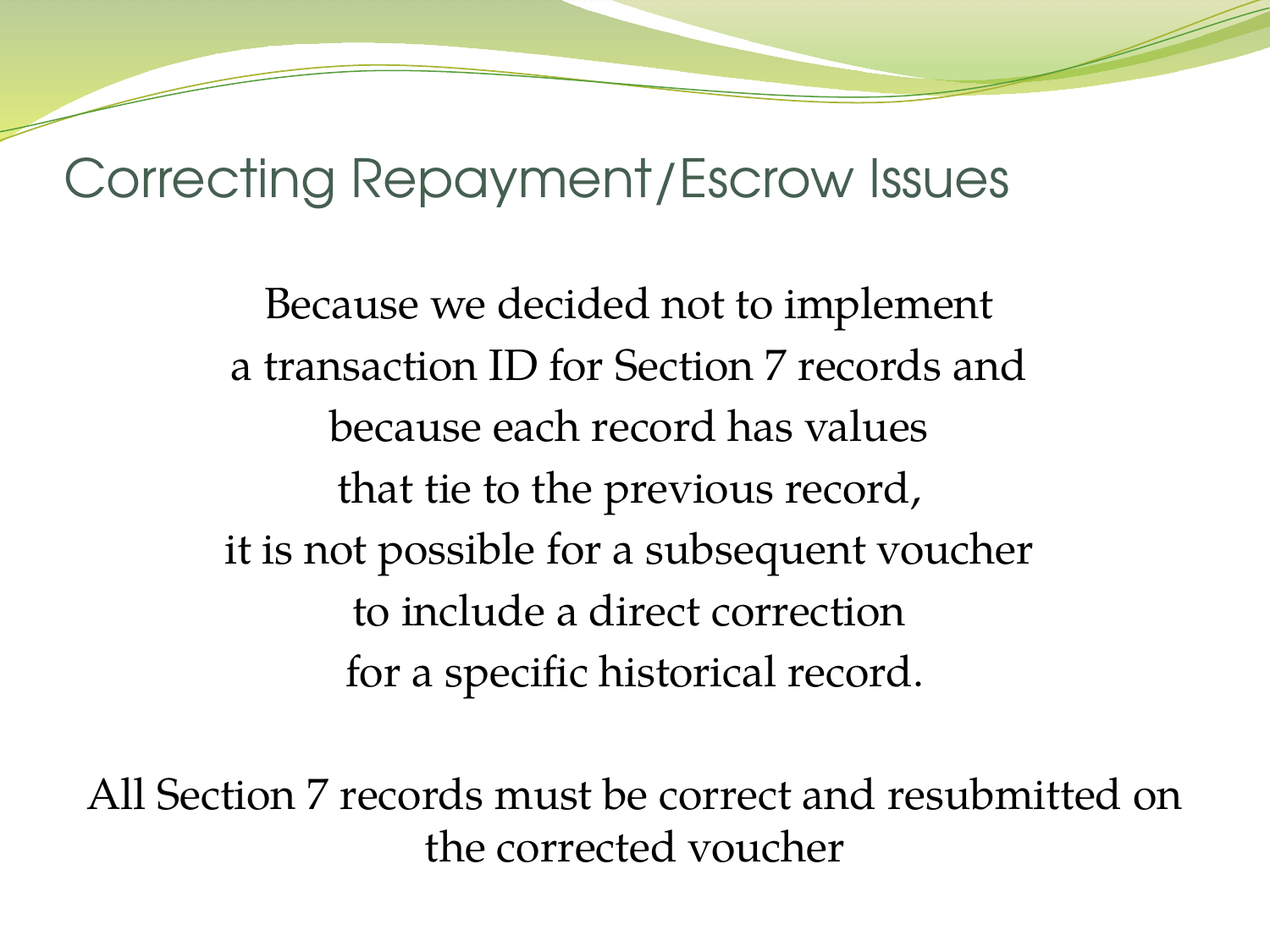

# Correcting Repayment/Escrow Issues
Because we decided not to implement
a transaction ID for Section 7 records and
because each record has values
that tie to the previous record,
it is not possible for a subsequent voucher
to include a direct correction
for a specific historical record.

All Section 7 records must be correct and resubmitted on the corrected voucher